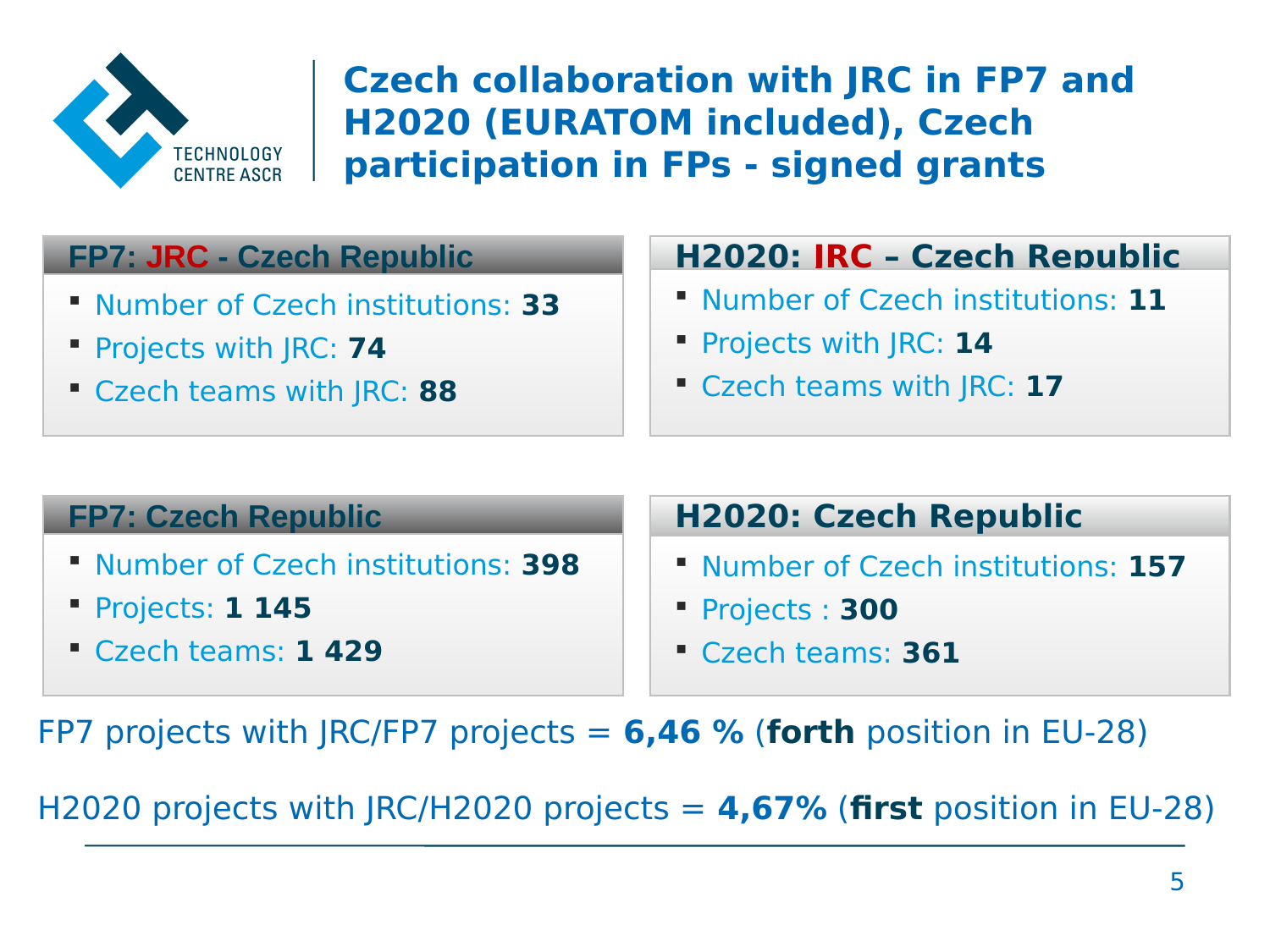

# Czech collaboration with JRC in FP7 and H2020 (EURATOM included), Czech participation in FPs - signed grants
FP7: JRC - Czech Republic
Number of Czech institutions: 33
Projects with JRC: 74
Czech teams with JRC: 88
FP7: Czech Republic
Number of Czech institutions: 398
Projects: 1 145
Czech teams: 1 429
H2020: JRC – Czech Republic
Number of Czech institutions: 11
Projects with JRC: 14
Czech teams with JRC: 17

H2020: Czech Republic
Number of Czech institutions: 157
Projects : 300
Czech teams: 361

FP7 projects with JRC/FP7 projects = 6,46 % (forth position in EU-28)

H2020 projects with JRC/H2020 projects = 4,67% (first position in EU-28)

5